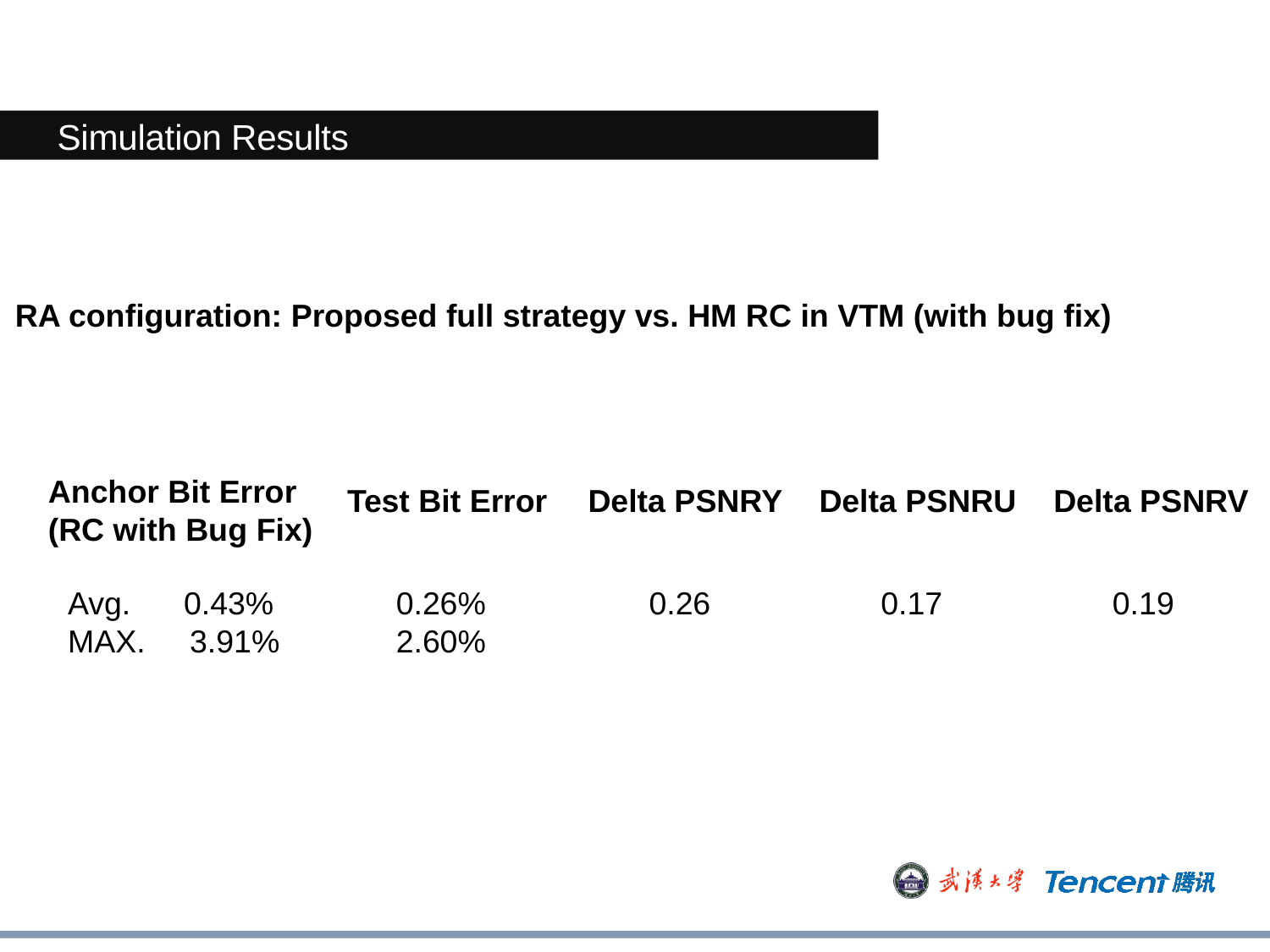

Simulation Results
RA configuration: Proposed full strategy vs. HM RC in VTM (with bug fix)
Anchor Bit Error
(RC with Bug Fix)
Test Bit Error
Delta PSNRY
Delta PSNRU
Delta PSNRV
Avg.      0.43%
MAX.     3.91%
0.26
0.17
0.19
0.26%
2.60%